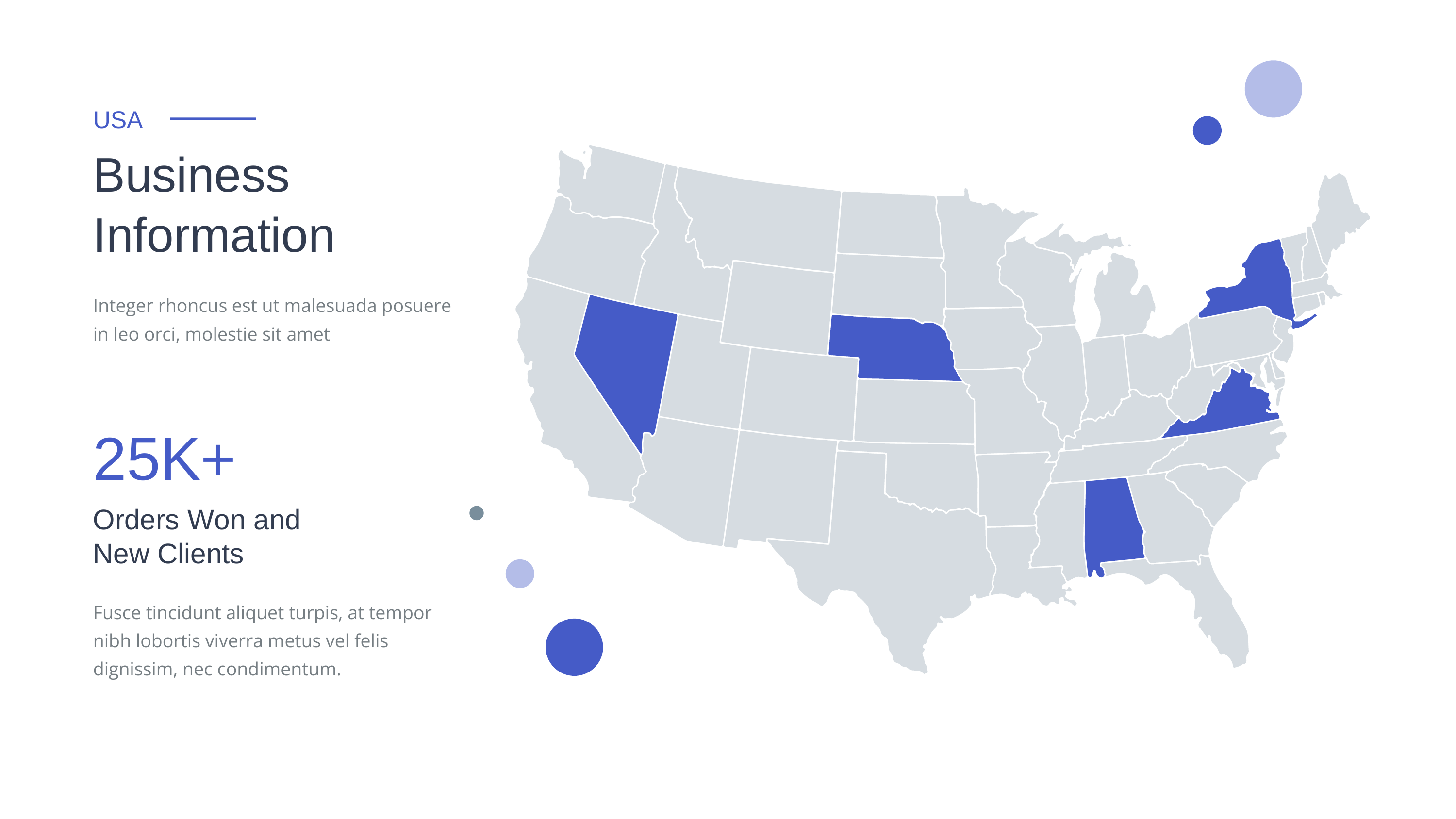

USA

Business
Information

Integer rhoncus est ut malesuada posuere in leo orci, molestie sit amet
25K+
Orders Won and
New Clients

Fusce tincidunt aliquet turpis, at tempor nibh lobortis viverra metus vel felis dignissim, nec condimentum.